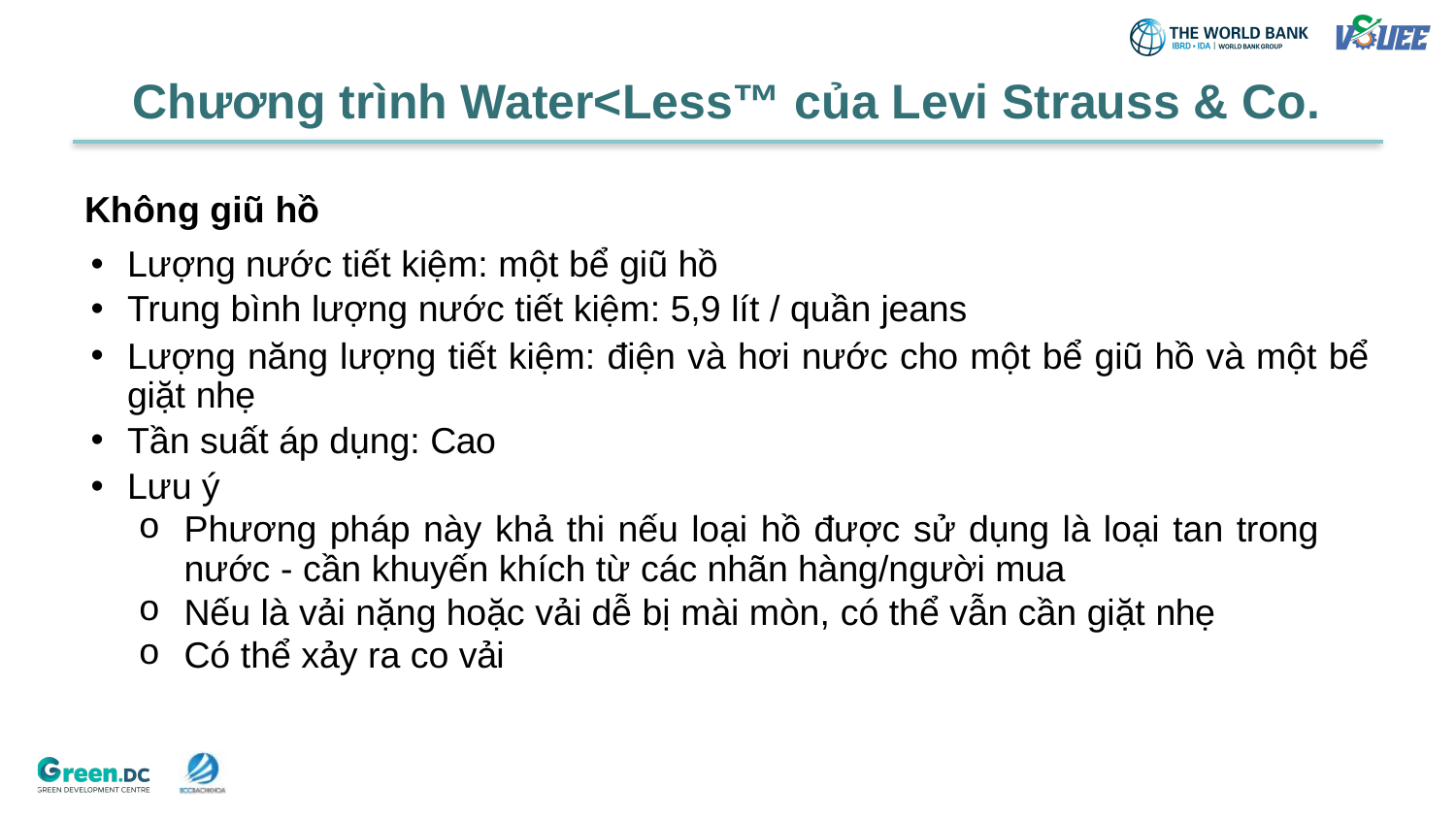

# Chương trình Water<Less™ của Levi Strauss & Co.
Không giũ hồ
Lượng nước tiết kiệm: một bể giũ hồ
Trung bình lượng nước tiết kiệm: 5,9 lít / quần jeans
Lượng năng lượng tiết kiệm: điện và hơi nước cho một bể giũ hồ và một bể giặt nhẹ
Tần suất áp dụng: Cao
Lưu ý
Phương pháp này khả thi nếu loại hồ được sử dụng là loại tan trong nước - cần khuyến khích từ các nhãn hàng/người mua
Nếu là vải nặng hoặc vải dễ bị mài mòn, có thể vẫn cần giặt nhẹ
Có thể xảy ra co vải